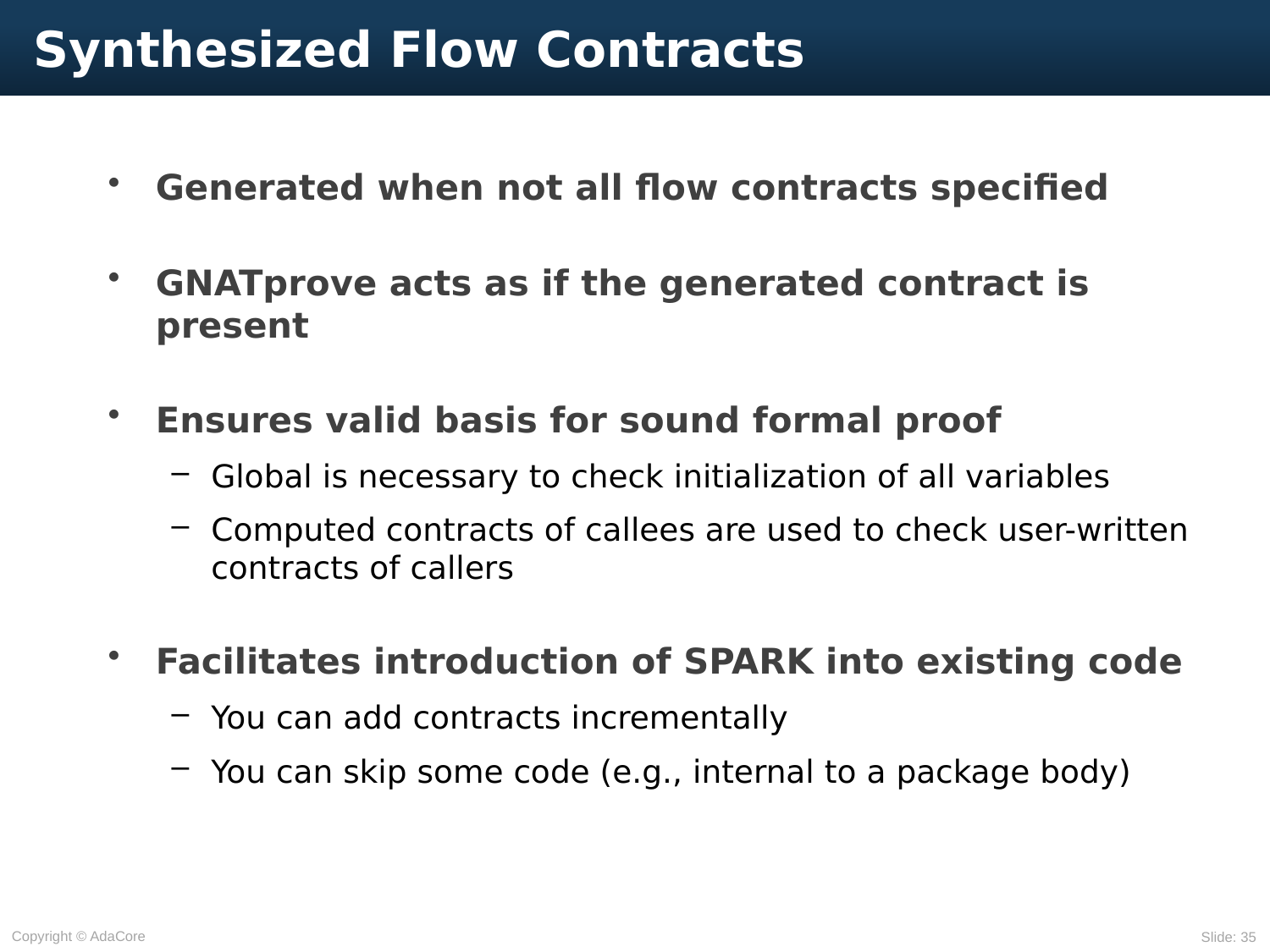

# Synthesized Flow Contracts
Generated when not all flow contracts specified
GNATprove acts as if the generated contract is present
Ensures valid basis for sound formal proof
Global is necessary to check initialization of all variables
Computed contracts of callees are used to check user-written contracts of callers
Facilitates introduction of SPARK into existing code
You can add contracts incrementally
You can skip some code (e.g., internal to a package body)